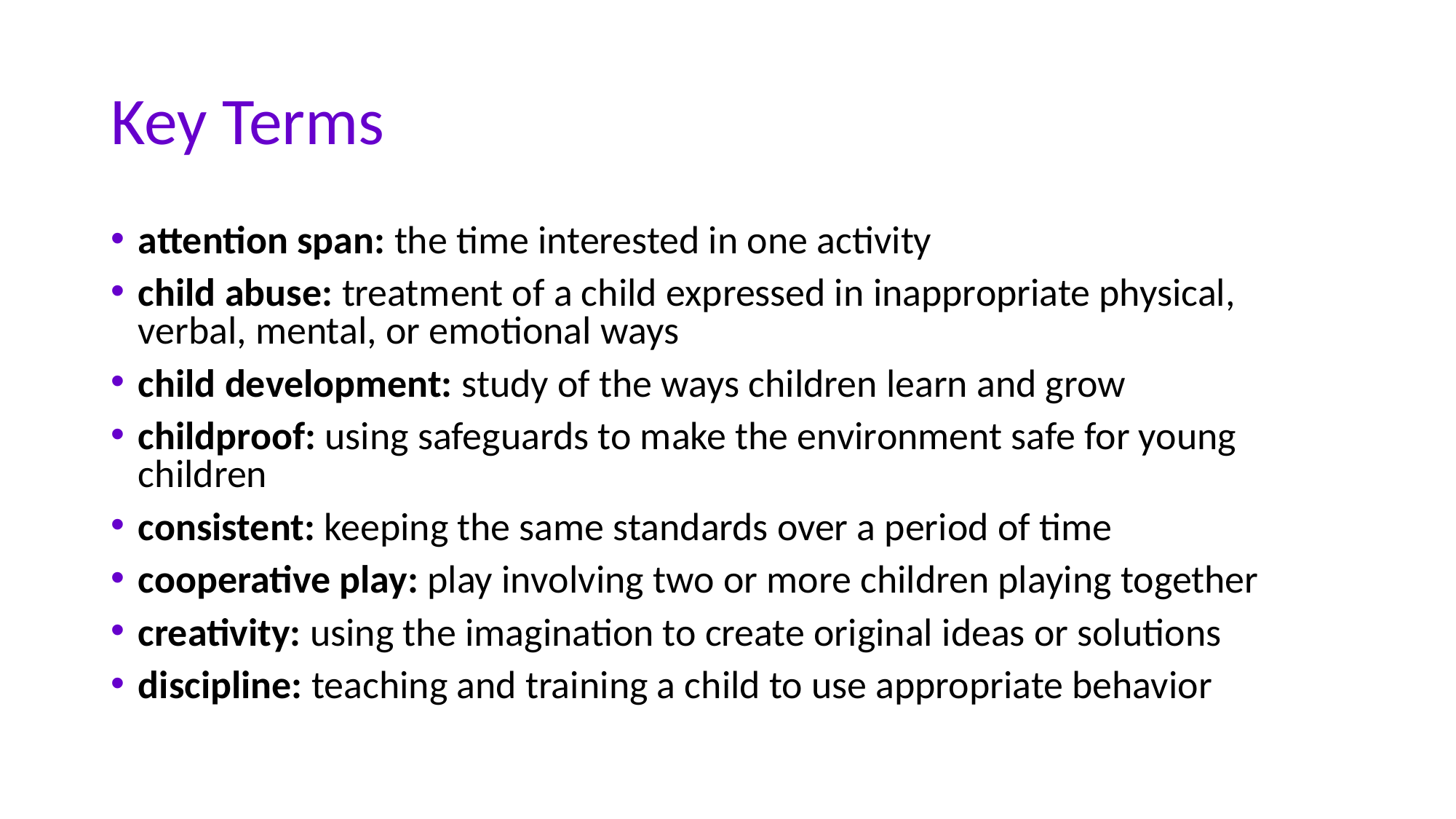

# Key Terms
attention span: the time interested in one activity
child abuse: treatment of a child expressed in inappropriate physical, verbal, mental, or emotional ways
child development: study of the ways children learn and grow
childproof: using safeguards to make the environment safe for young children
consistent: keeping the same standards over a period of time
cooperative play: play involving two or more children playing together
creativity: using the imagination to create original ideas or solutions
discipline: teaching and training a child to use appropriate behavior